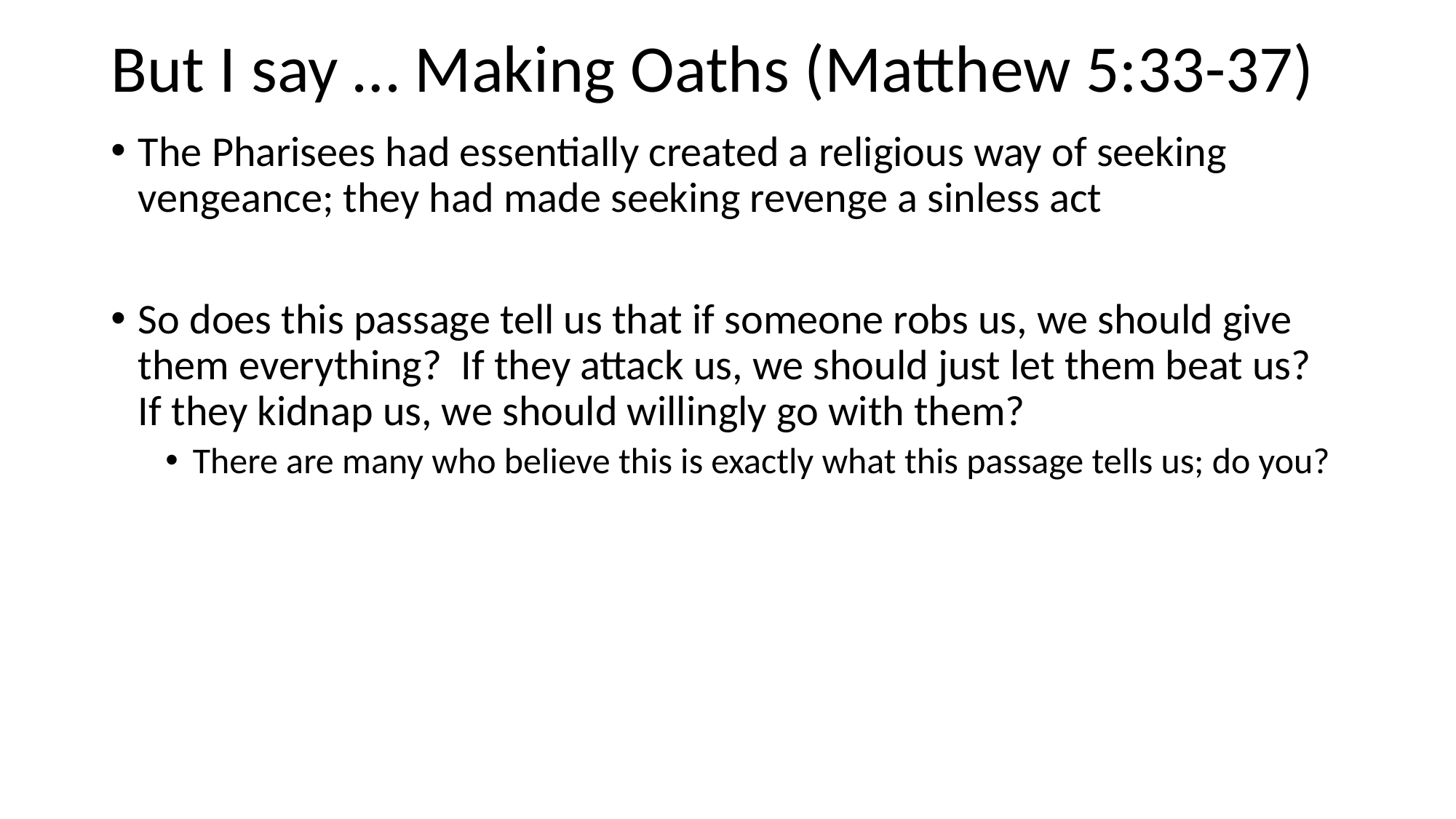

# But I say … Making Oaths (Matthew 5:33-37)
The Pharisees had essentially created a religious way of seeking vengeance; they had made seeking revenge a sinless act

So does this passage tell us that if someone robs us, we should give them everything?  If they attack us, we should just let them beat us?  If they kidnap us, we should willingly go with them?
There are many who believe this is exactly what this passage tells us; do you?